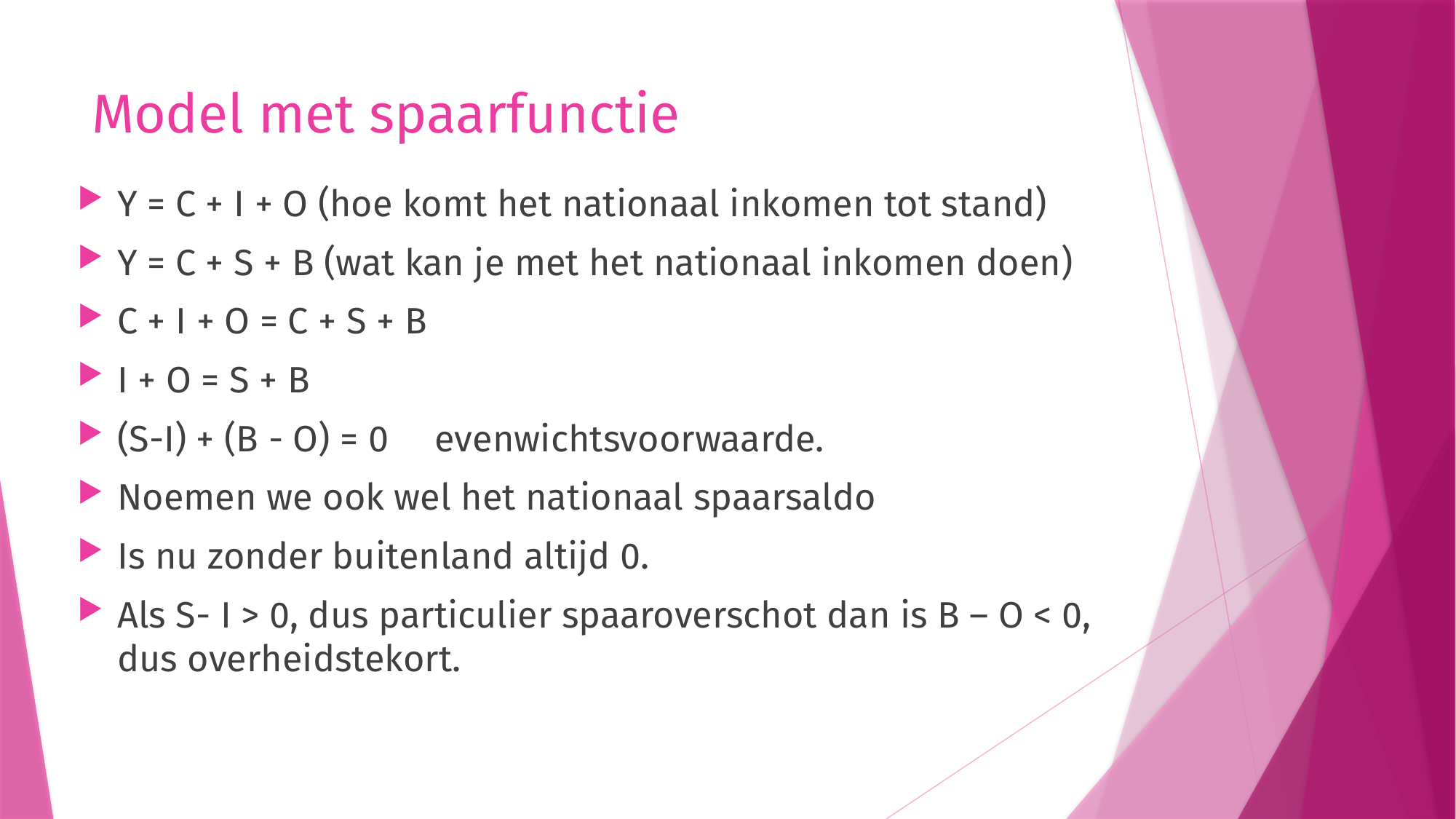

# Model met spaarfunctie
Y = C + I + O (hoe komt het nationaal inkomen tot stand)
Y = C + S + B (wat kan je met het nationaal inkomen doen)
C + I + O = C + S + B
I + O = S + B
(S-I) + (B - O) = 0		evenwichtsvoorwaarde.
Noemen we ook wel het nationaal spaarsaldo
Is nu zonder buitenland altijd 0.
Als S- I > 0, dus particulier spaaroverschot dan is B – O < 0, dus overheidstekort.